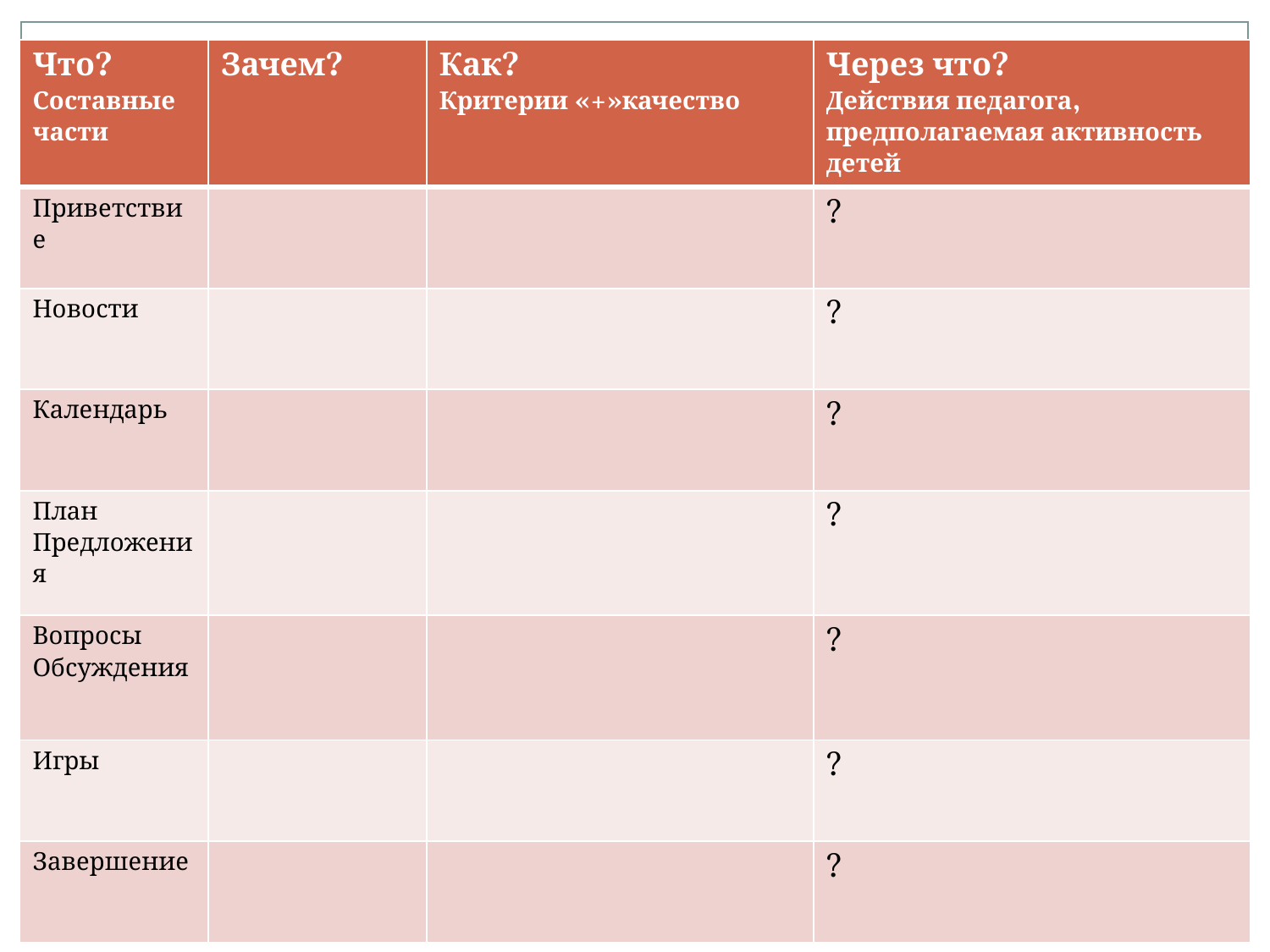

| Что? Составные части | Зачем? | Как? Критерии «+»качество | Через что? Действия педагога, предполагаемая активность детей |
| --- | --- | --- | --- |
| Приветствие |  |  | ? |
| Новости |  |  | ? |
| Календарь |  |  | ? |
| План Предложения |  |  | ? |
| Вопросы Обсуждения |  |  | ? |
| Игры |  |  | ? |
| Завершение |  |  | ? |